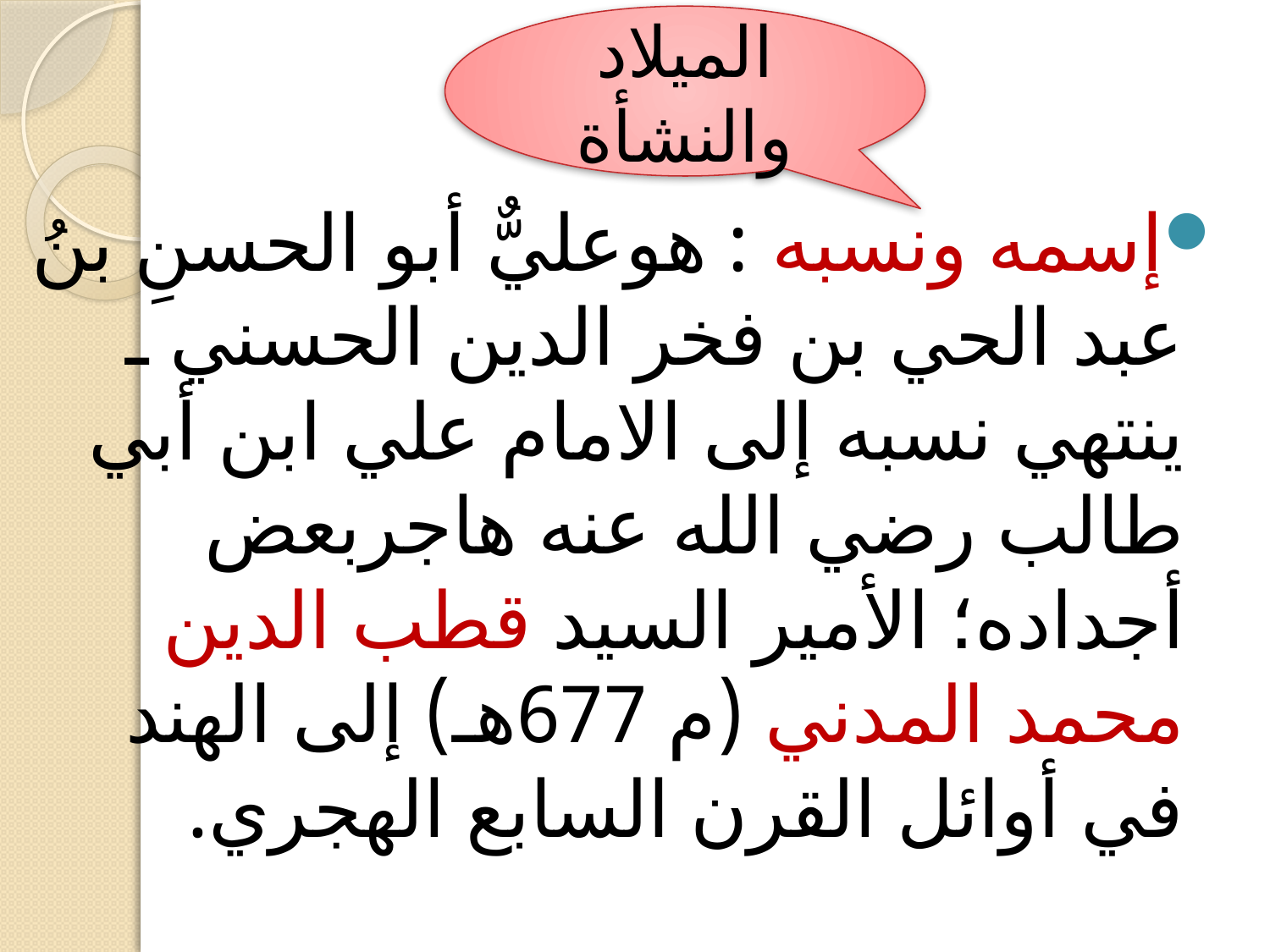

الميلاد والنشأة
إسمه ونسبه : هوعليٌّ أبو الحسنِ بنُ عبد الحي بن فخر الدين الحسني ـ ينتهي نسبه إلى الامام علي ابن أبي طالب رضي الله عنه هاجربعض أجداده؛ الأمير السيد قطب الدين محمد المدني (م 677هـ) إلى الهند في أوائل القرن السابع الهجري.